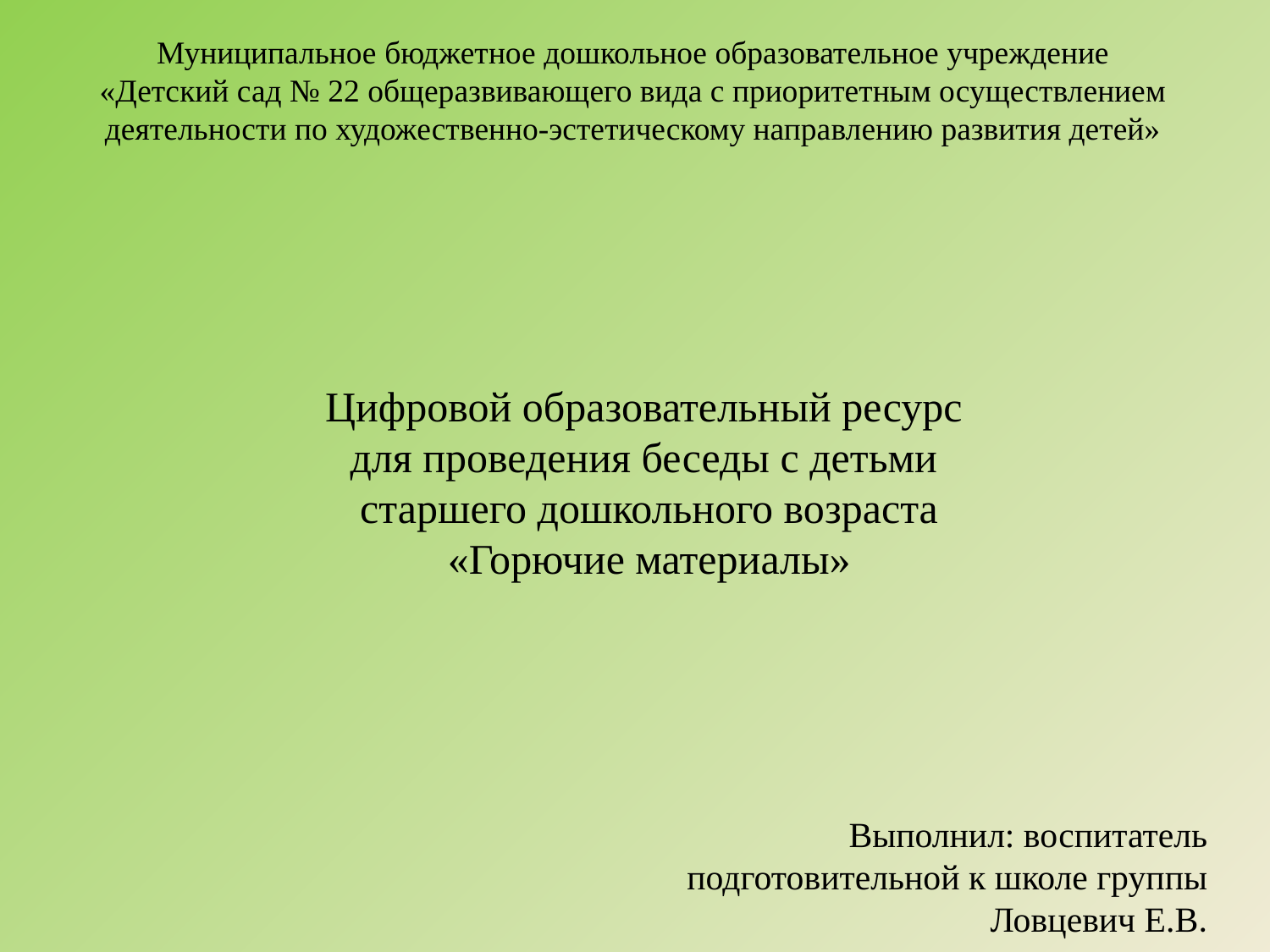

Муниципальное бюджетное дошкольное образовательное учреждение
«Детский сад № 22 общеразвивающего вида с приоритетным осуществлением деятельности по художественно-эстетическому направлению развития детей»
Цифровой образовательный ресурс
для проведения беседы с детьми
старшего дошкольного возраста
«Горючие материалы»
Выполнил: воспитатель подготовительной к школе группы Ловцевич Е.В.